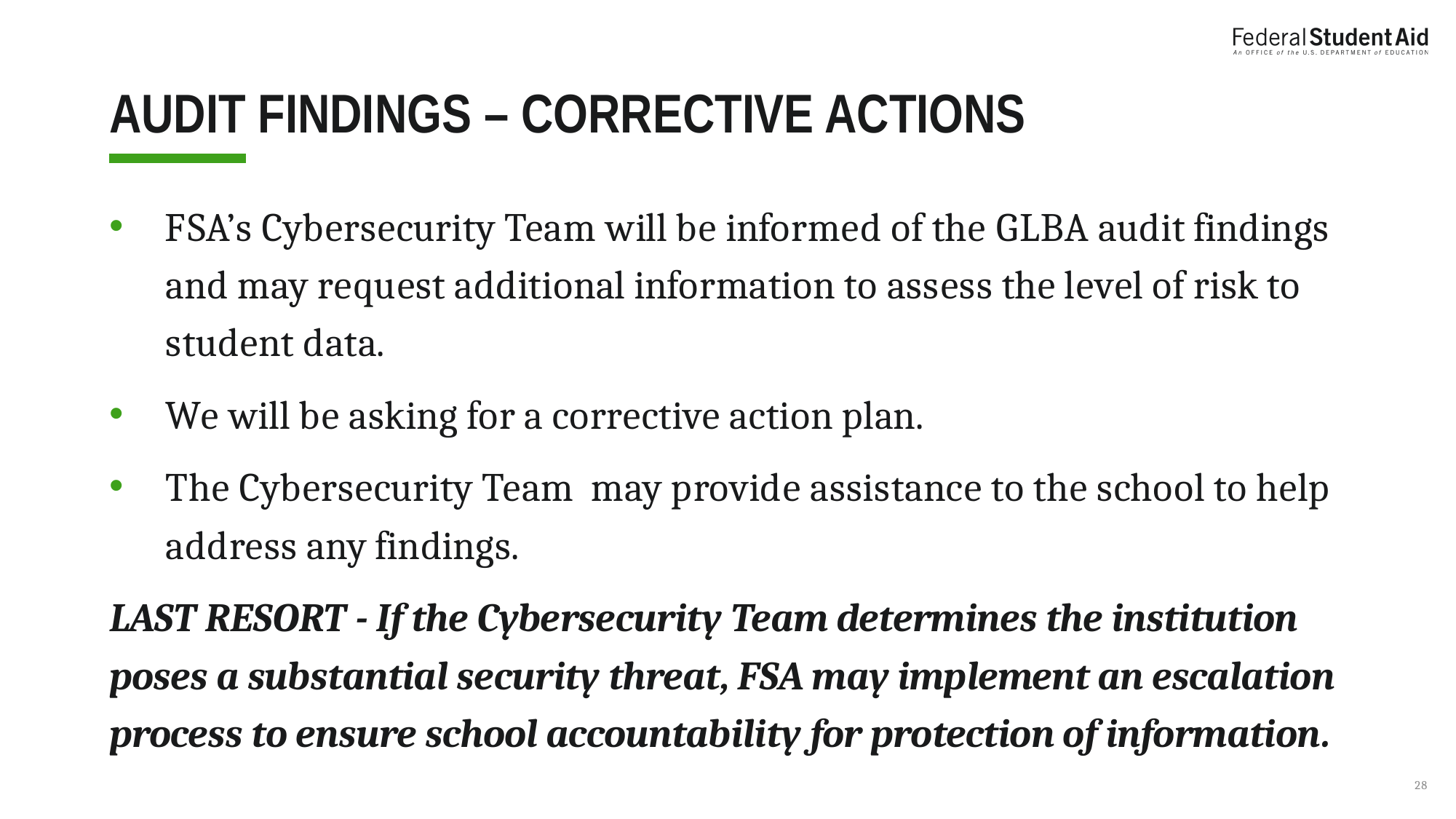

# Audit Findings – Corrective Actions
FSA’s Cybersecurity Team will be informed of the GLBA audit findings and may request additional information to assess the level of risk to student data.
We will be asking for a corrective action plan.
The Cybersecurity Team  may provide assistance to the school to help address any findings.
LAST RESORT - If the Cybersecurity Team determines the institution poses a substantial security threat, FSA may implement an escalation process to ensure school accountability for protection of information.

28